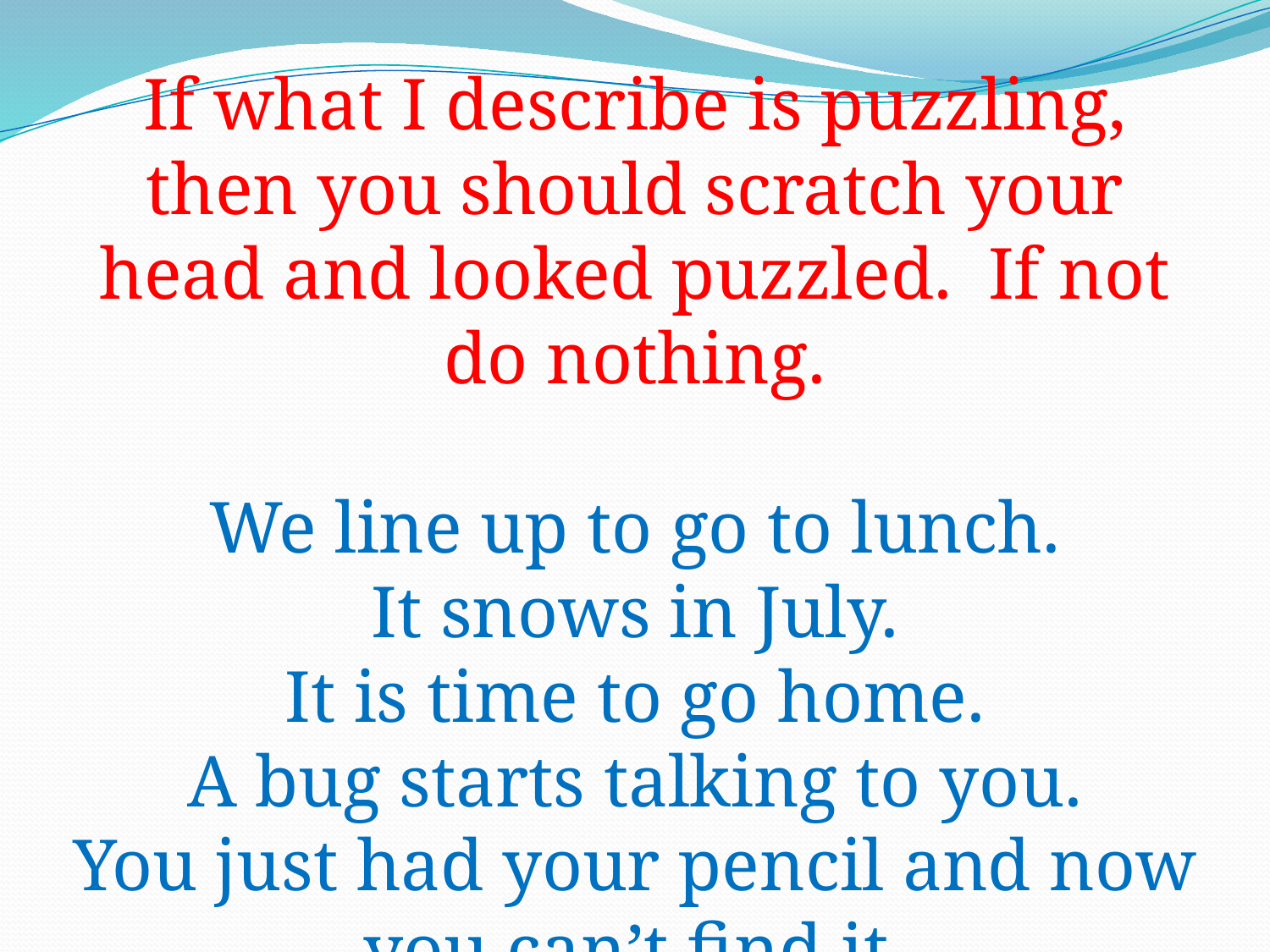

If what I describe is puzzling, then you should scratch your head and looked puzzled.  If not do nothing.

We line up to go to lunch.
It snows in July.
It is time to go home.
A bug starts talking to you.
You just had your pencil and now you can’t find it.